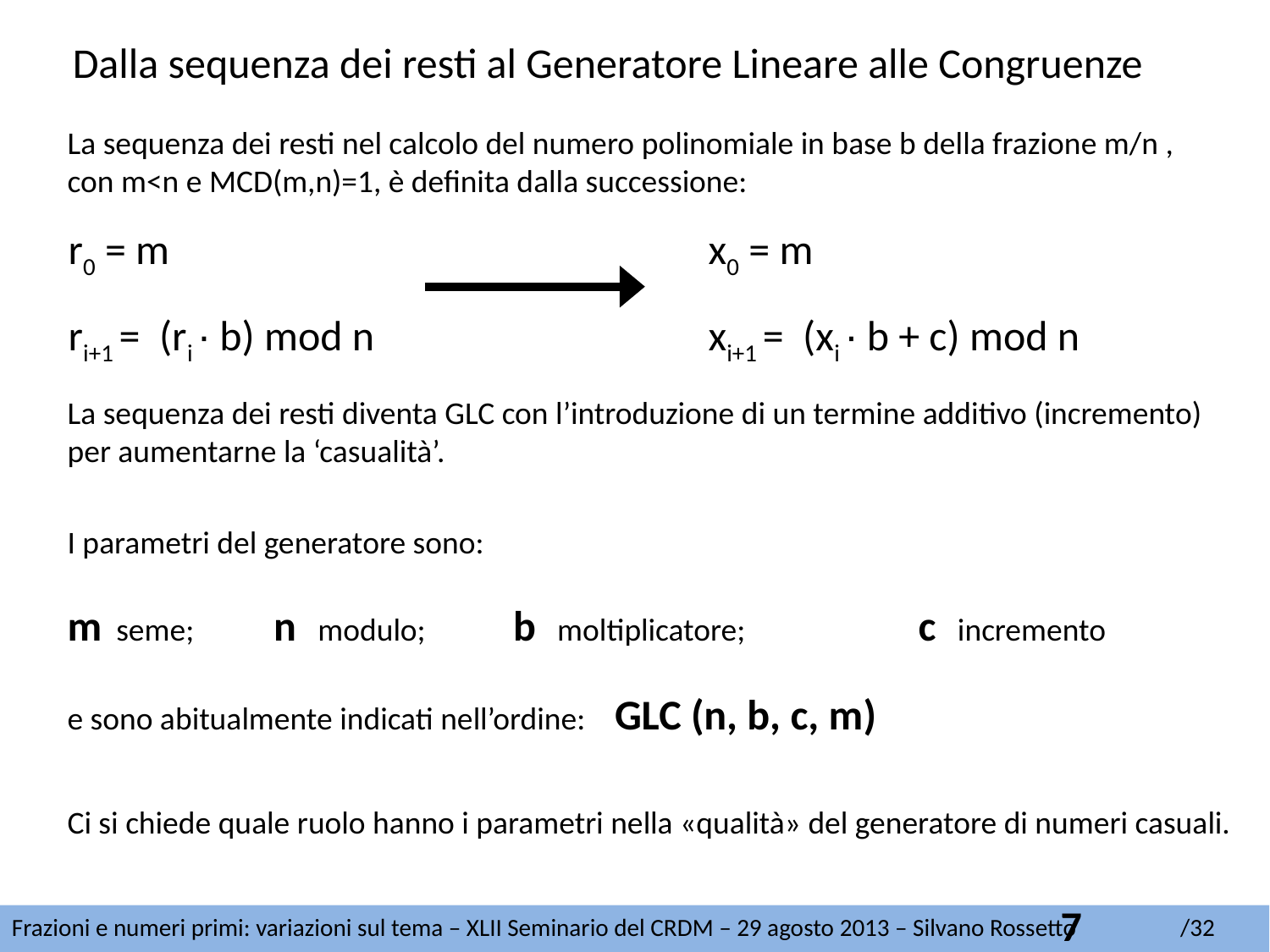

Dalla sequenza dei resti al Generatore Lineare alle Congruenze
La sequenza dei resti nel calcolo del numero polinomiale in base b della frazione m/n , con m<n e MCD(m,n)=1, è definita dalla successione:
r0 = m
ri+1 =  (ri ∙ b) mod n
x0 = m
xi+1 =  (xi ∙ b + c) mod n
La sequenza dei resti diventa GLC con l’introduzione di un termine additivo (incremento) per aumentarne la ‘casualità’.
I parametri del generatore sono:

m  seme;           n   modulo;  	         b   moltiplicatore;                        c   incremento

e sono abitualmente indicati nell’ordine:    GLC (n, b, c, m)
Ci si chiede quale ruolo hanno i parametri nella «qualità» del generatore di numeri casuali.